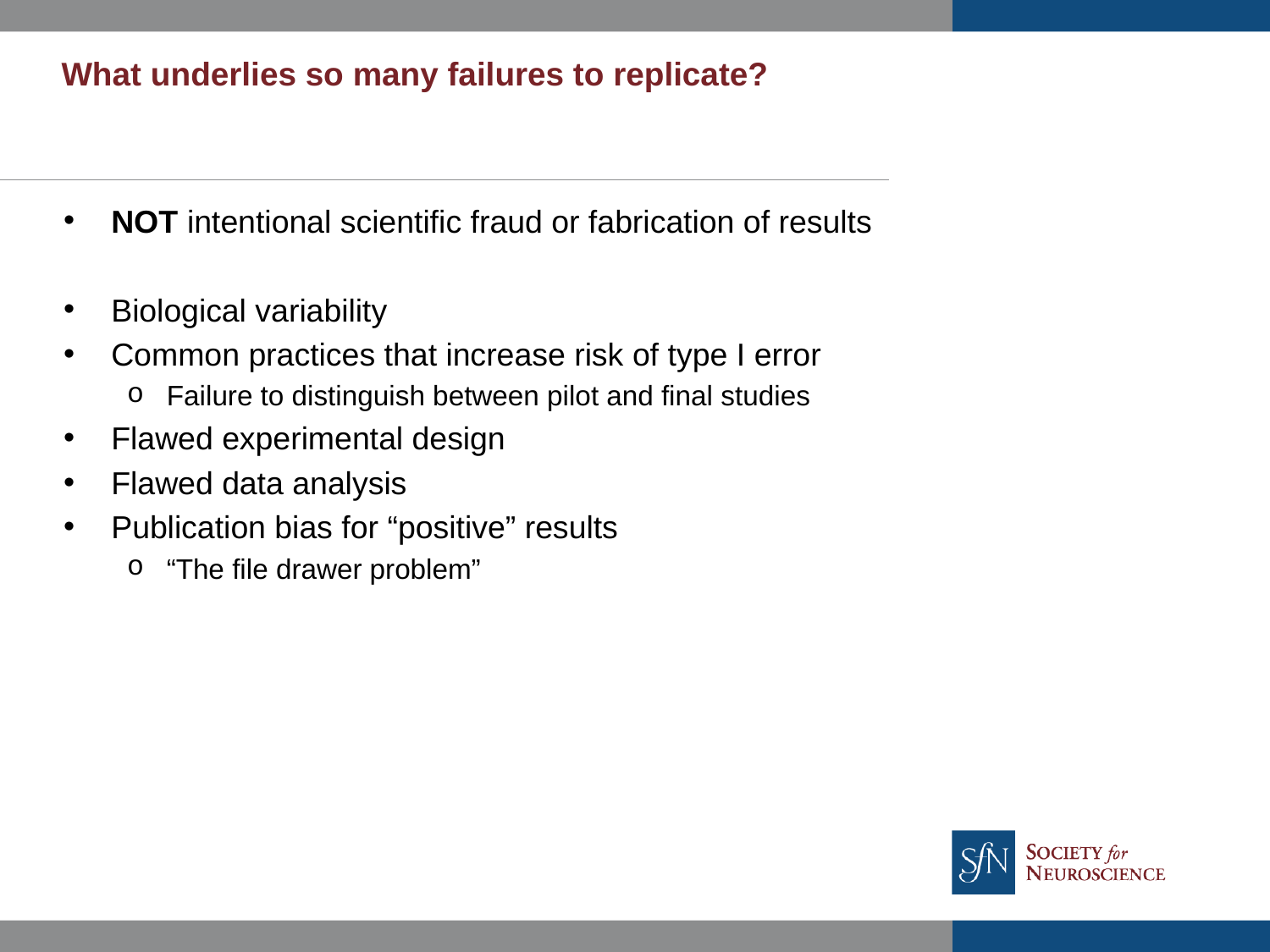

# What underlies so many failures to replicate?
NOT intentional scientific fraud or fabrication of results

Biological variability
Common practices that increase risk of type I error
Failure to distinguish between pilot and final studies
Flawed experimental design
Flawed data analysis
Publication bias for “positive” results
“The file drawer problem”